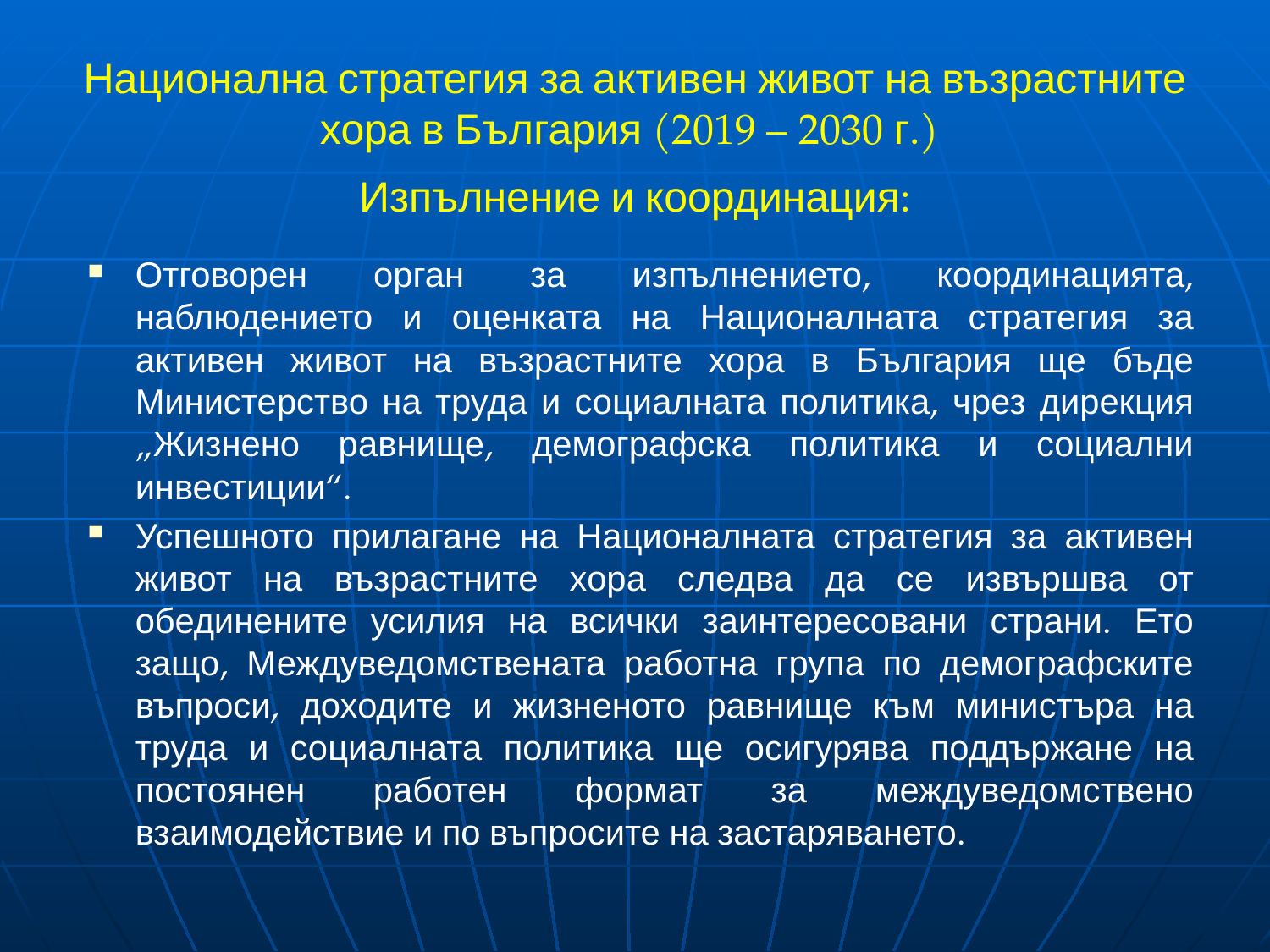

# Национална стратегия за активен живот на възрастните хора в България (2019 – 2030 г.) Изпълнение и координация:
Отговорен орган за изпълнението, координацията, наблюдението и оценката на Националната стратегия за активен живот на възрастните хора в България ще бъде Министерство на труда и социалната политика, чрез дирекция „Жизнено равнище, демографска политика и социални инвестиции“.
Успешното прилагане на Националната стратегия за активен живот на възрастните хора следва да се извършва от обединените усилия на всички заинтересовани страни. Ето защо, Междуведомствената работна група по демографските въпроси, доходите и жизненото равнище към министъра на труда и социалната политика ще осигурява поддържане на постоянен работен формат за междуведомствено взаимодействие и по въпросите на застаряването.